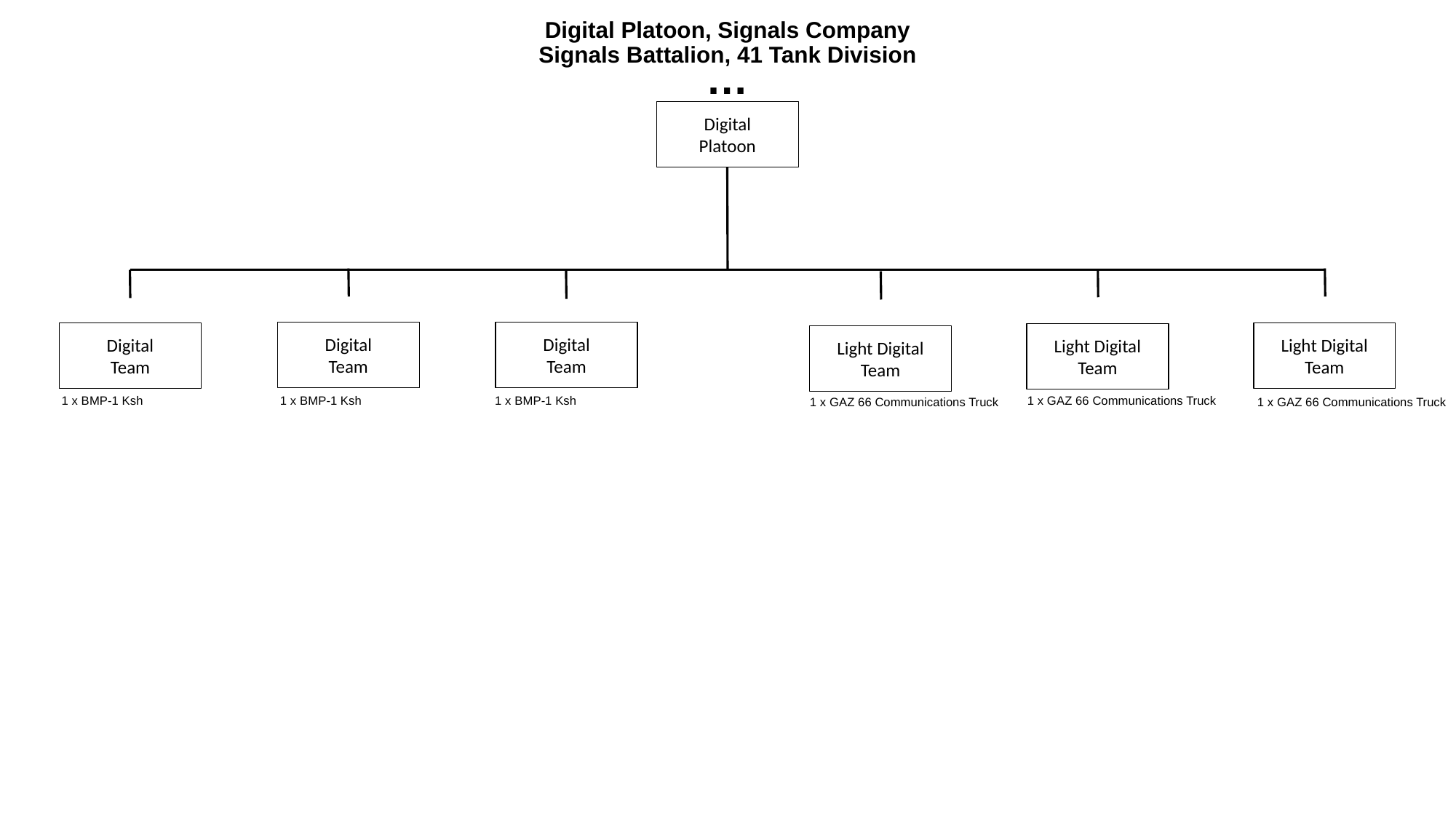

# Digital Platoon, Signals Company Signals Battalion, 41 Tank Division
…
Digital
Platoon
Digital
Team
Digital
Team
Digital
Team
Light Digital
Team
Light Digital
Team
Light Digital
Team
1 x BMP-1 Ksh
1 x BMP-1 Ksh
1 x BMP-1 Ksh
1 x GAZ 66 Communications Truck
1 x GAZ 66 Communications Truck
1 x GAZ 66 Communications Truck